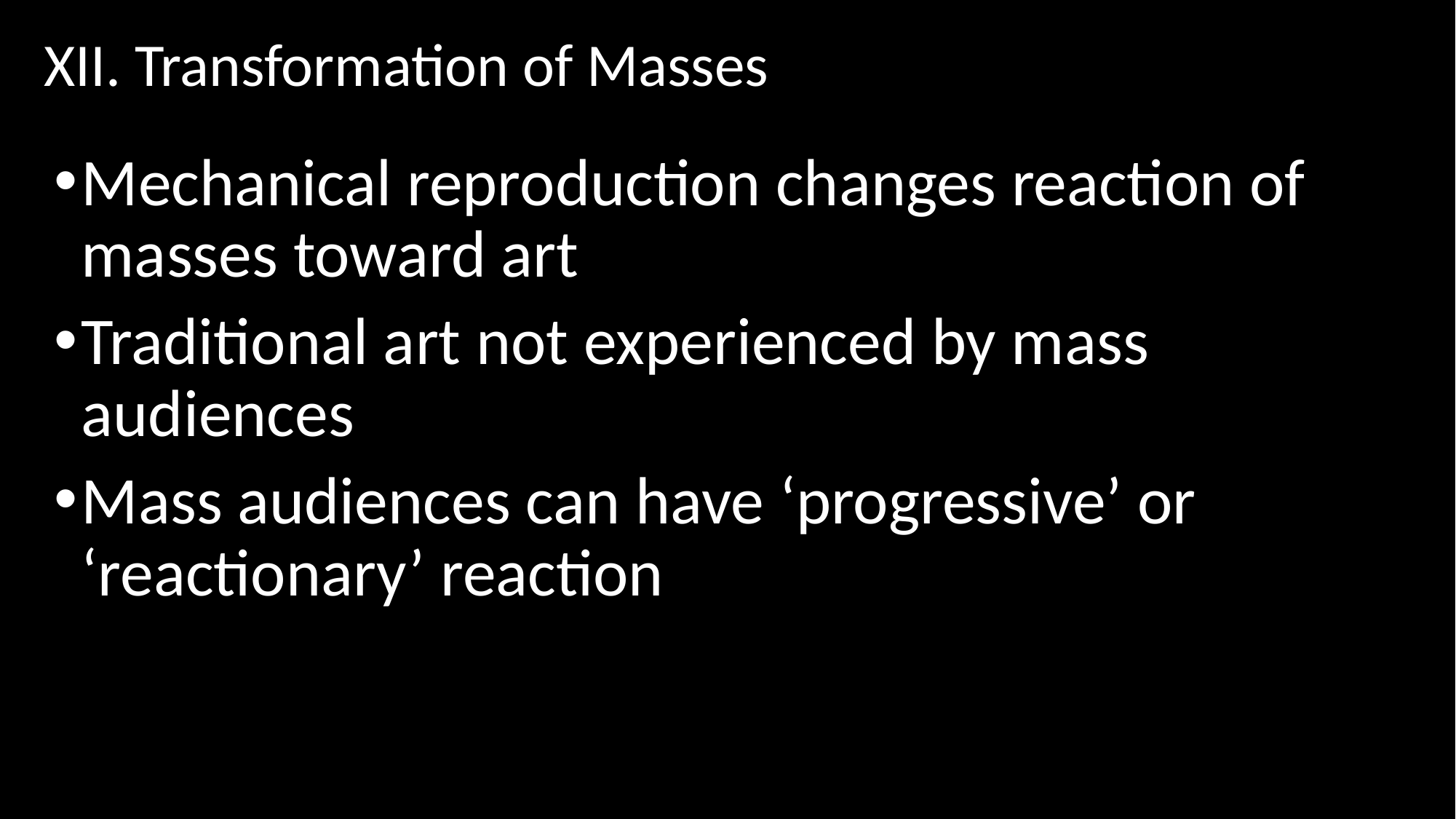

# XII. Transformation of Masses
Mechanical reproduction changes reaction of masses toward art
Traditional art not experienced by mass audiences
Mass audiences can have ‘progressive’ or ‘reactionary’ reaction